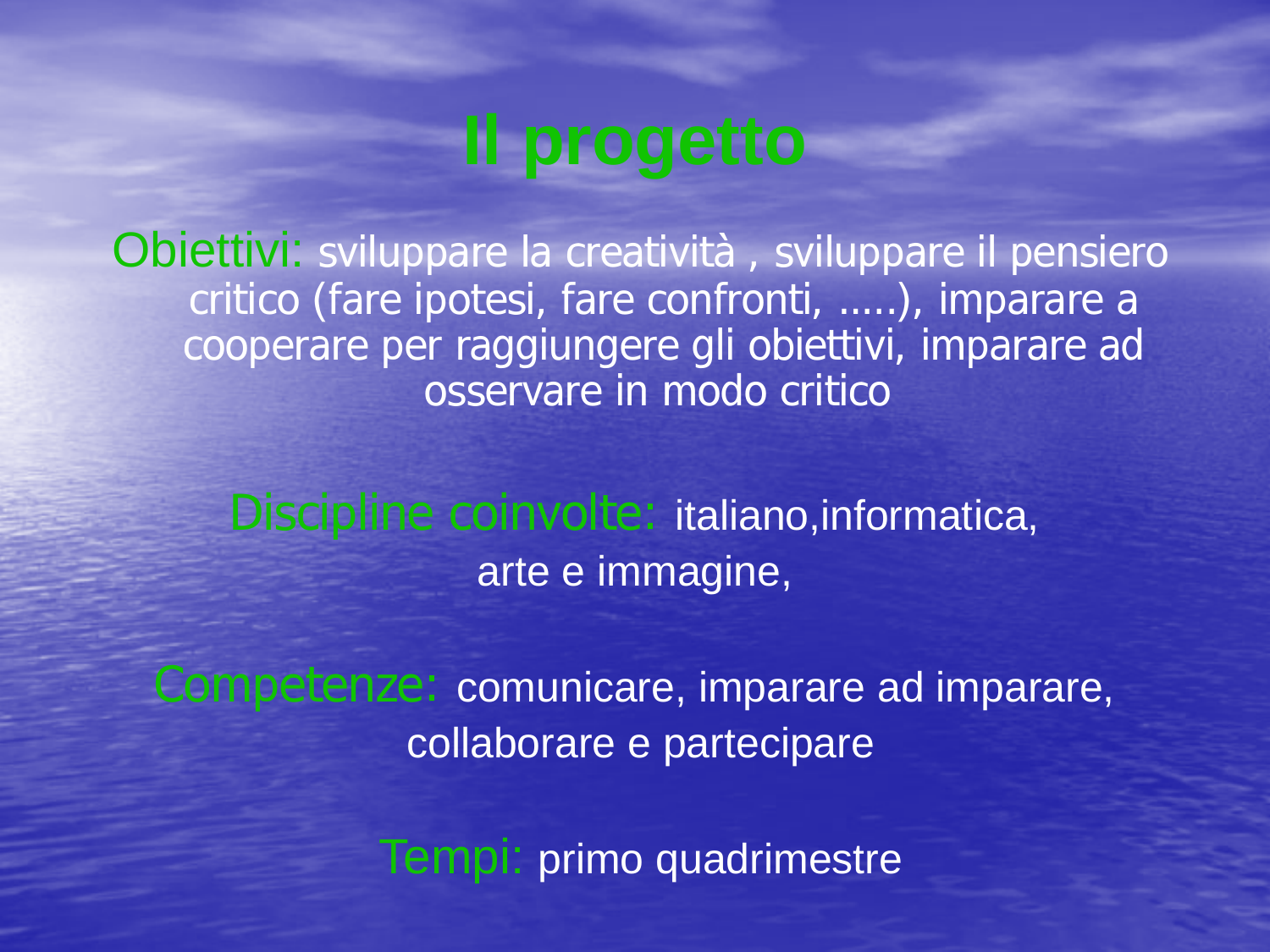

# Il progetto
Obiettivi: sviluppare la creatività , sviluppare il pensiero critico (fare ipotesi, fare confronti, …..), imparare a cooperare per raggiungere gli obiettivi, imparare ad osservare in modo critico

Discipline coinvolte: italiano,informatica,
arte e immagine,

Competenze: comunicare, imparare ad imparare,
collaborare e partecipare

Tempi: primo quadrimestre